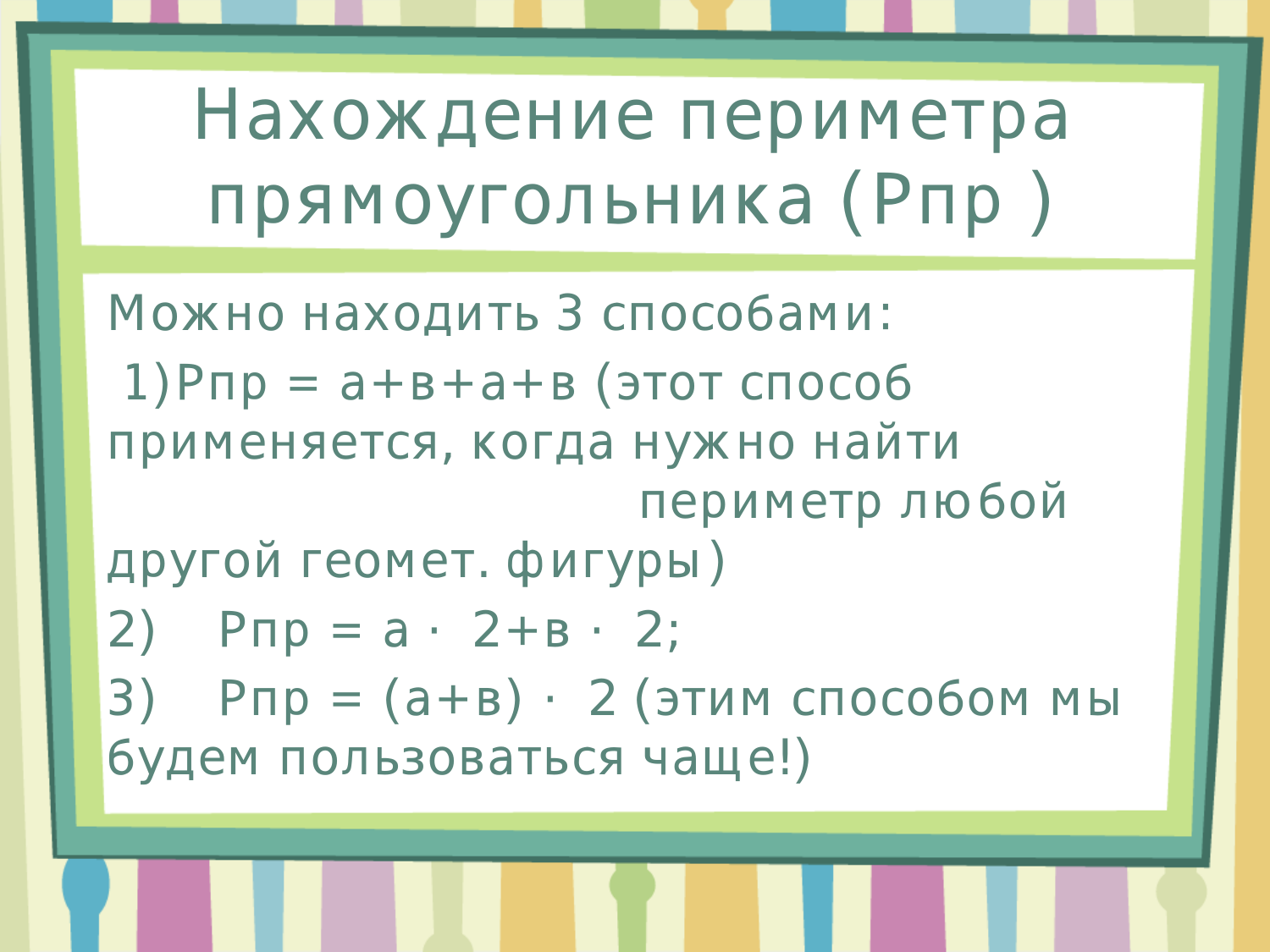

# Нахождение периметра прямоугольника (Рпр )
Можно находить 3 способами:
 1)Рпр = а+в+а+в (этот способ применяется, когда нужно найти                                                    периметр любой другой геомет. фигуры)
2)    Рпр = а ∙ 2+в ∙ 2;
3)    Рпр = (а+в) ∙ 2 (этим способом мы будем пользоваться чаще!)